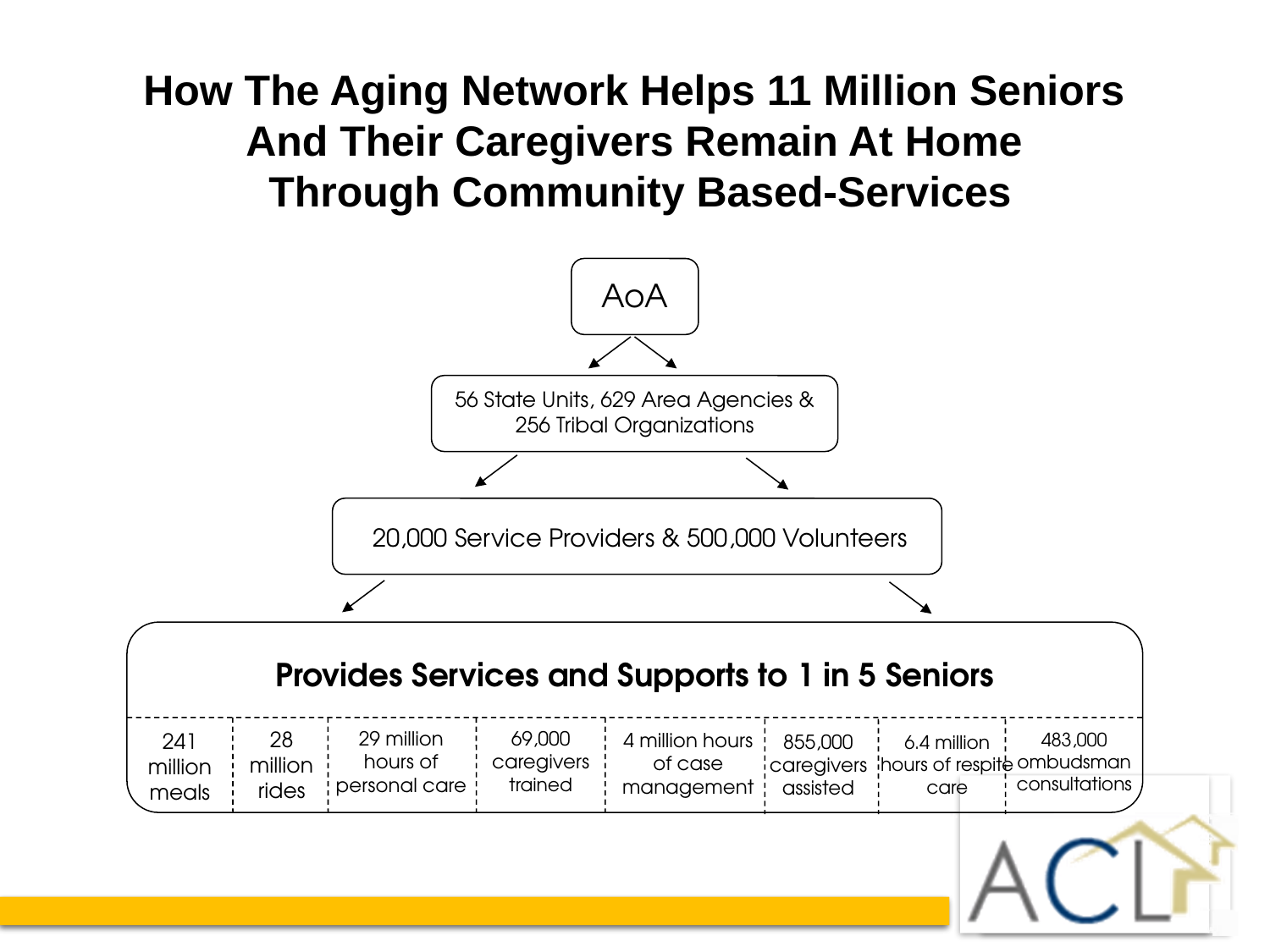

How The Aging Network Helps 11 Million Seniors
And Their Caregivers Remain At Home
Through Community Based-Services

AoA

56 State Units, 629 Area Agencies & 256 Tribal Organizations

20,000 Service Providers & 500,000 Volunteers

Provides Services and Supports to 1 in 5 Seniors

28 million rides
29 million hours of personal care
69,000 caregivers trained
241 million meals
4 million hours of case management
483,000 ombudsman consultations
855,000 caregivers assisted
6.4 million hours of respite care